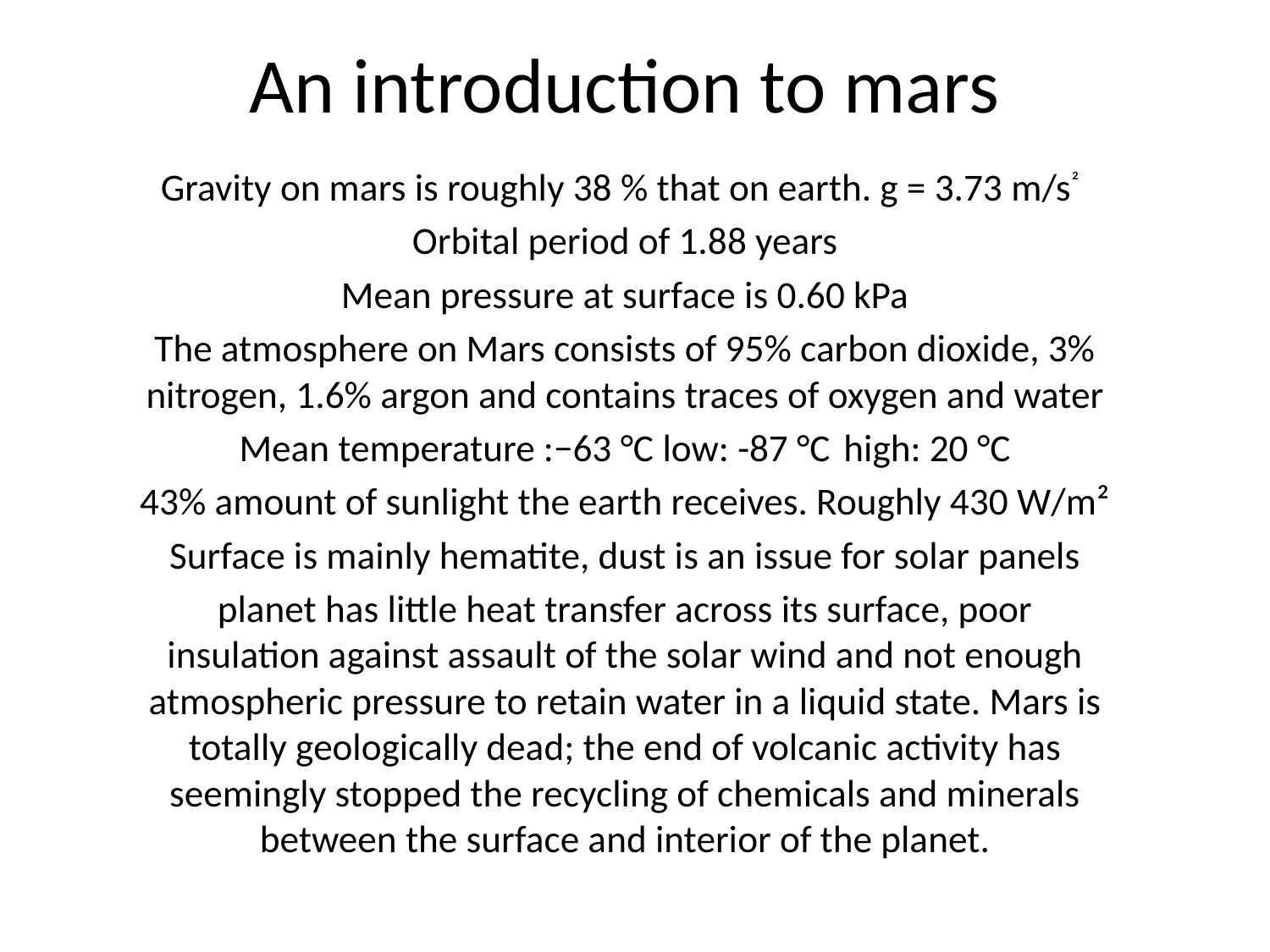

# An introduction to mars
Gravity on mars is roughly 38 % that on earth. g = 3.73 m/s²
Orbital period of 1.88 years
Mean pressure at surface is 0.60 kPa
The atmosphere on Mars consists of 95% carbon dioxide, 3% nitrogen, 1.6% argon and contains traces of oxygen and water
Mean temperature :−63 °C low: -87 °C 	high: 20 °C
43% amount of sunlight the earth receives. Roughly 430 W/m²
Surface is mainly hematite, dust is an issue for solar panels
planet has little heat transfer across its surface, poor insulation against assault of the solar wind and not enough atmospheric pressure to retain water in a liquid state. Mars is totally geologically dead; the end of volcanic activity has seemingly stopped the recycling of chemicals and minerals between the surface and interior of the planet.